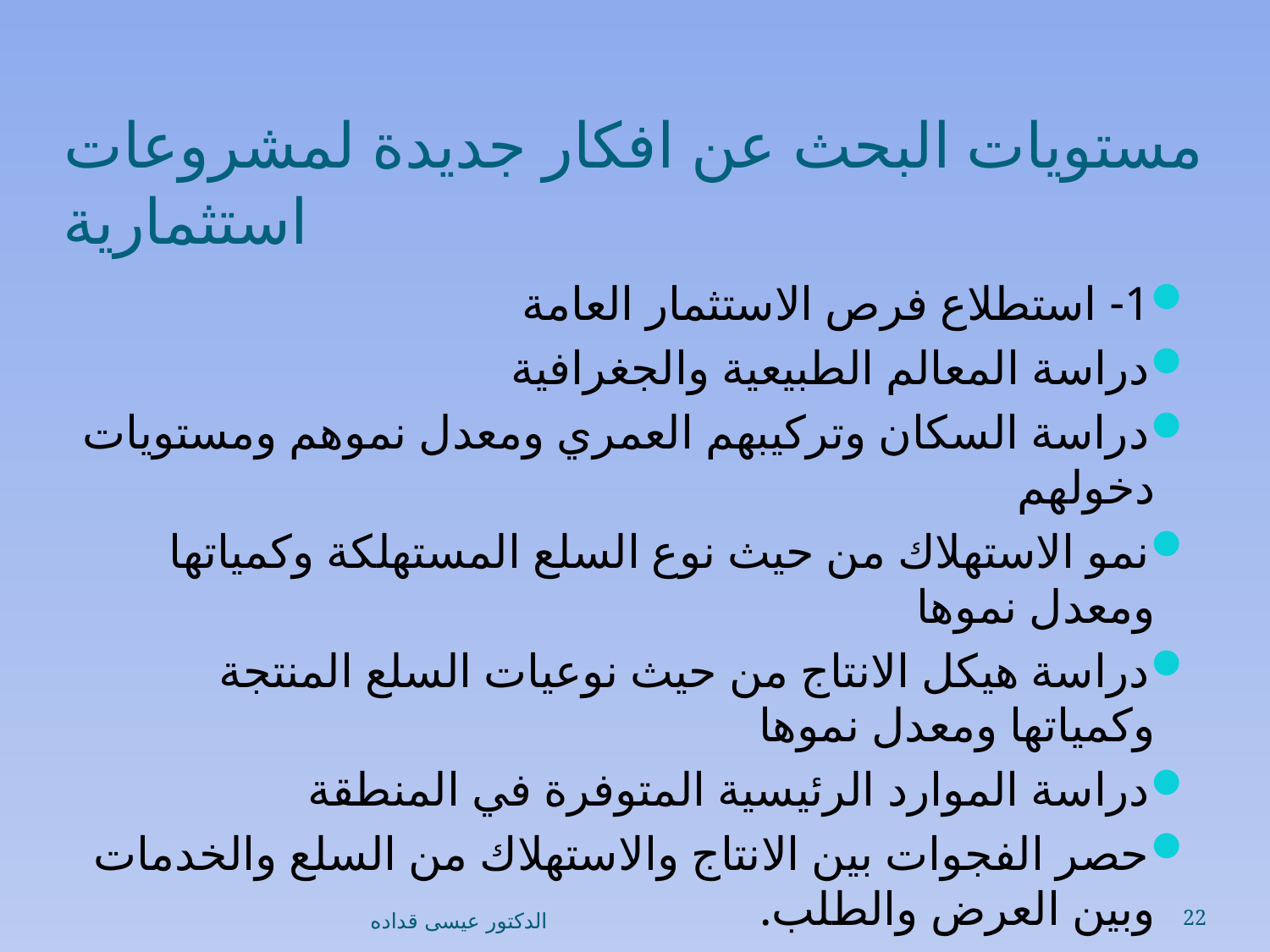

# مستويات البحث عن افكار جديدة لمشروعات استثمارية
1- استطلاع فرص الاستثمار العامة
دراسة المعالم الطبيعية والجغرافية
دراسة السكان وتركيبهم العمري ومعدل نموهم ومستويات دخولهم
نمو الاستهلاك من حيث نوع السلع المستهلكة وكمياتها ومعدل نموها
دراسة هيكل الانتاج من حيث نوعيات السلع المنتجة وكمياتها ومعدل نموها
دراسة الموارد الرئيسية المتوفرة في المنطقة
حصر الفجوات بين الانتاج والاستهلاك من السلع والخدمات وبين العرض والطلب.
الدكتور عيسى قداده
22